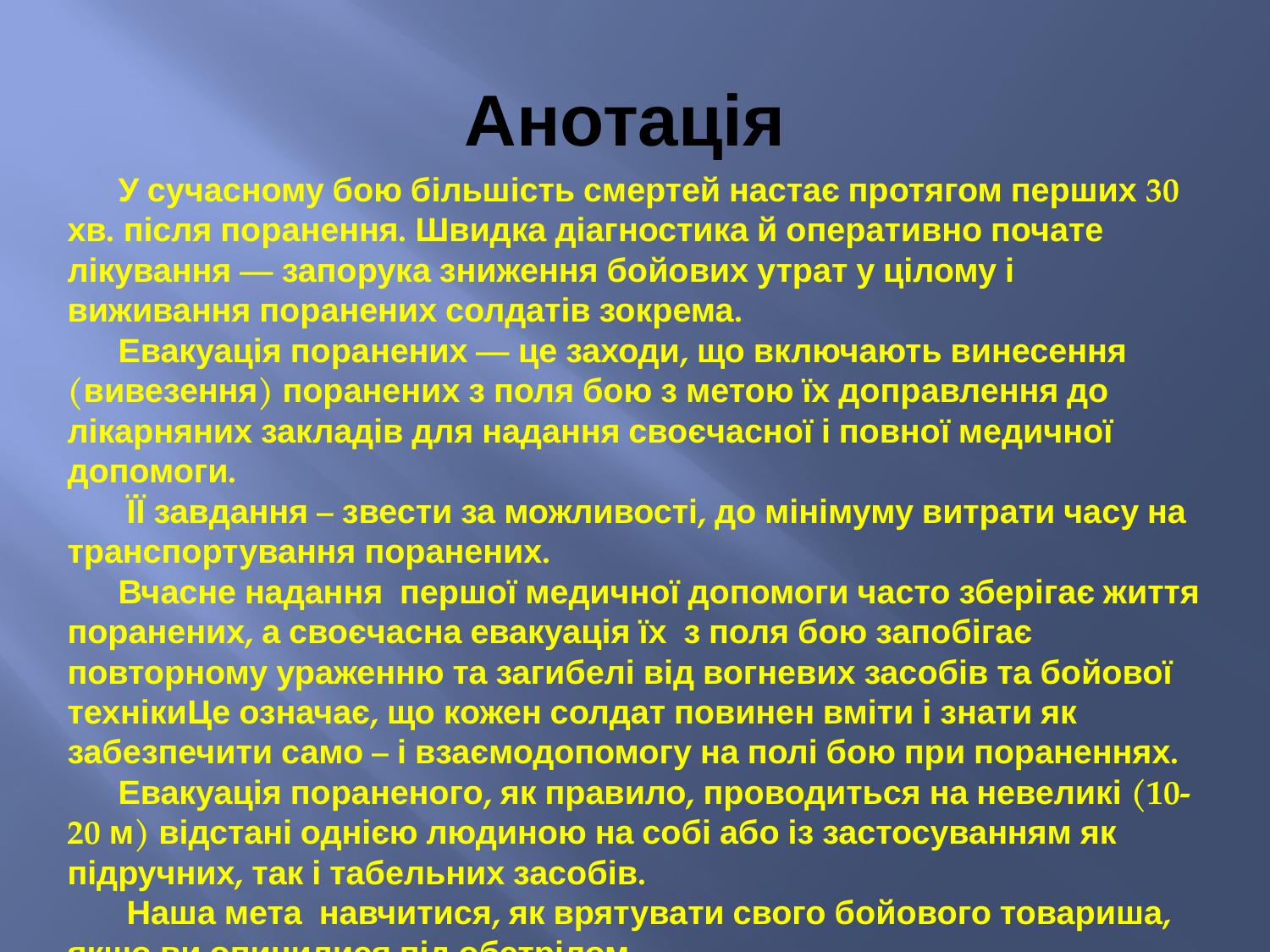

# Анотація
У сучасному бою більшість смертей настає протягом перших 30 хв. після поранення. Швидка діагностика й оперативно почате лікування — запорука зниження бойових утрат у цілому і виживання поранених солдатів зокрема.
Евакуація поранених — це заходи, що включають винесення (вивезення) поранених з поля бою з метою їх доправлення до лікарняних закладів для надання своєчасної і повної медичної допомоги.
 ЇЇ завдання – звести за можливості, до мінімуму витрати часу на транспортування поранених.
Вчасне надання  першої медичної допомоги часто зберігає життя поранених, а своєчасна евакуація їх  з поля бою запобігає повторному ураженню та загибелі від вогневих засобів та бойової технікиЦе означає, що кожен солдат повинен вміти і знати як забезпечити само – і взаємодопомогу на полі бою при пораненнях.
Евакуація пораненого, як правило, проводиться на невеликі (10-20 м) відстані однією людиною на собі або із застосуванням як підручних, так і табельних засобів.
 Наша мета  навчитися, як врятувати свого бойового товариша, якщо ви опинилися під обстрілом.